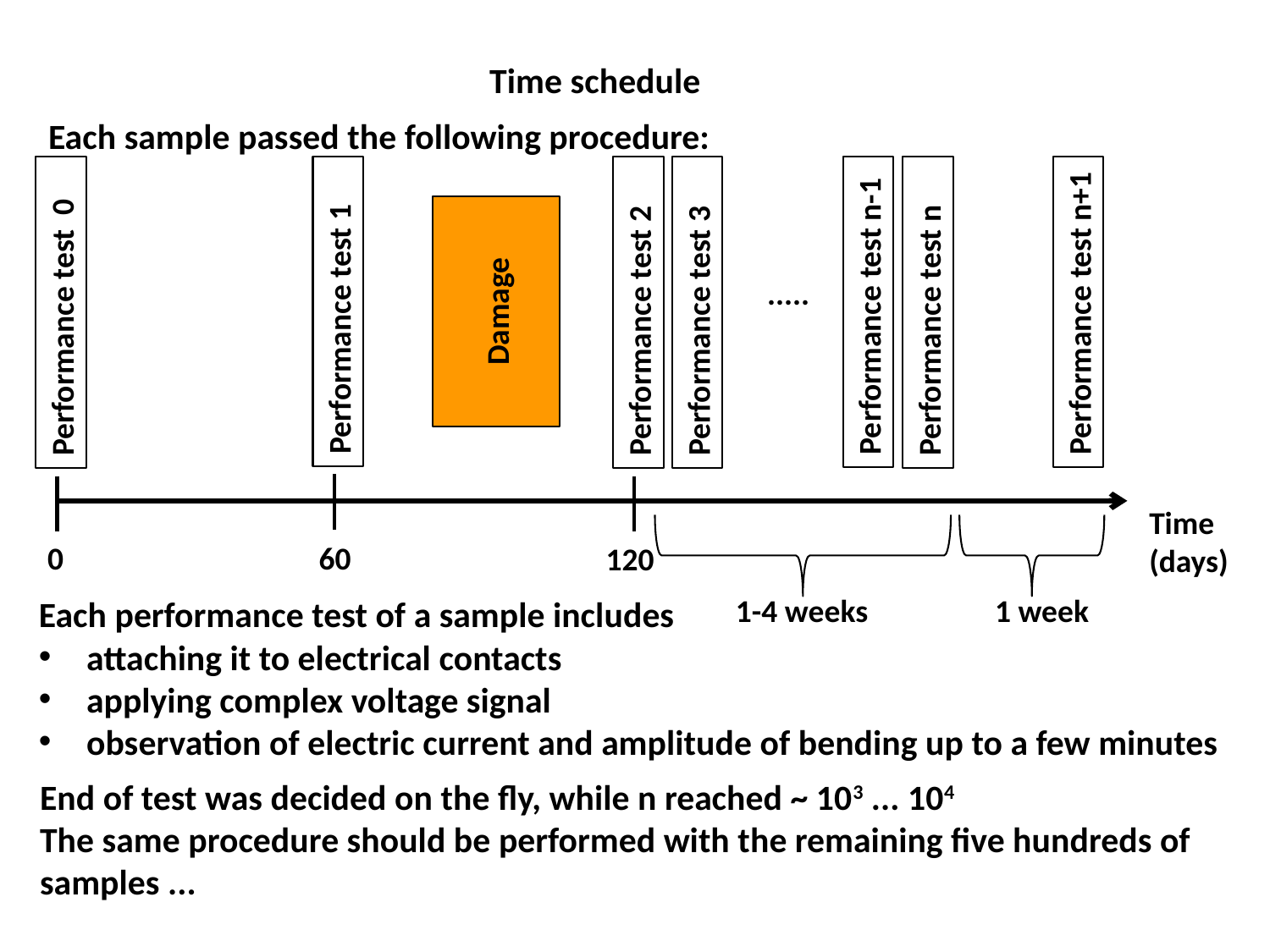

Time schedule
Each sample passed the following procedure:

Damage

.....
Performance test 1
Performance test n-1
Performance test n+1
Performance test  0
Performance test 2
Performance test 3
Performance test n

Time
(days)
0
60
120
1 week
1-4 weeks
Each performance test of a sample includes
attaching it to electrical contacts
applying complex voltage signal
observation of electric current and amplitude of bending up to a few minutes
End of test was decided on the fly, while n reached ~ 103 ... 104
The same procedure should be performed with the remaining five hundreds of samples ...